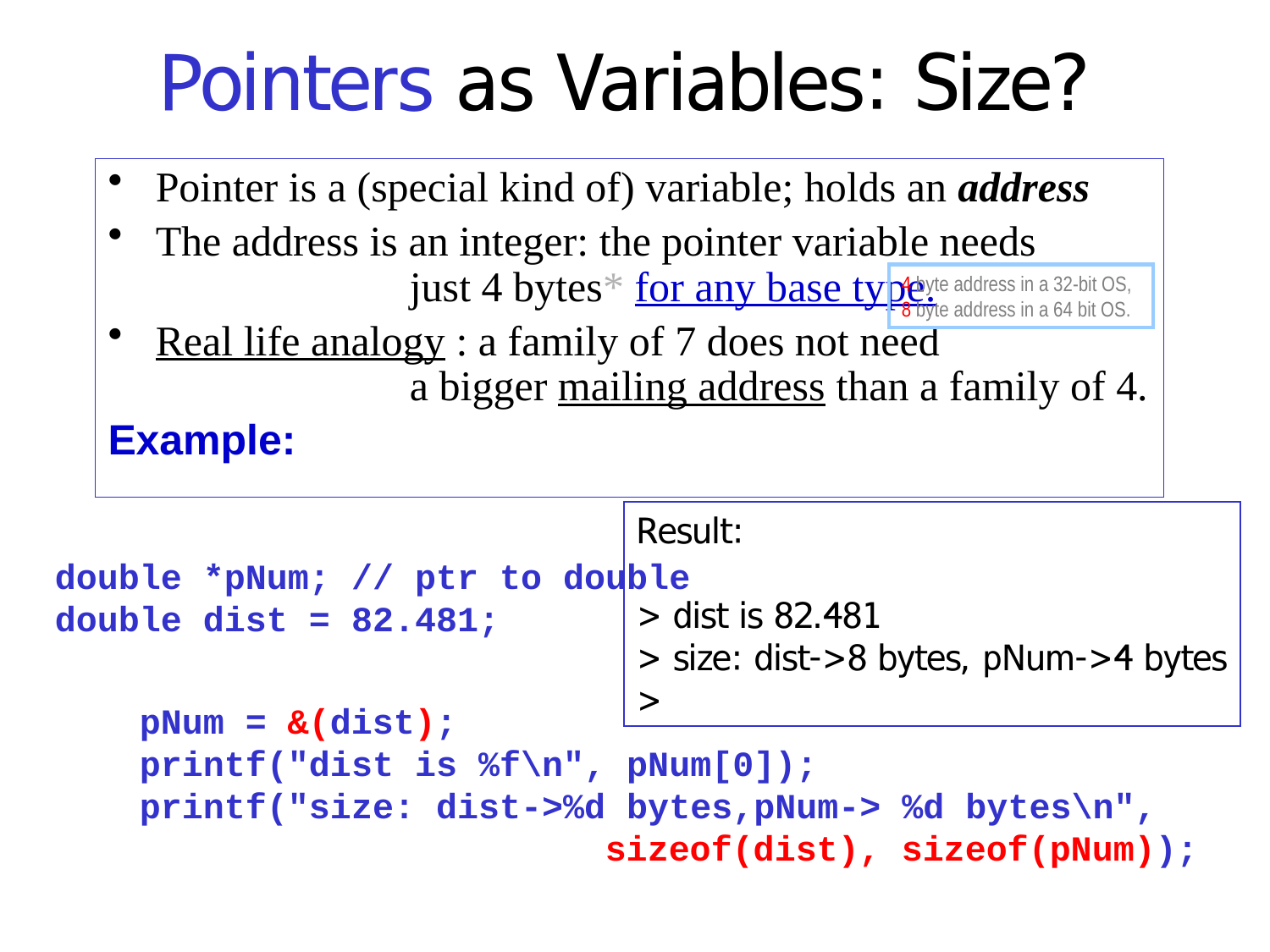

# Pointers as Variables: Size?
Pointer is a (special kind of) variable; holds an address
The address is an integer: the pointer variable needs
		just 4 bytes* for any base type.
Real life analogy : a family of 7 does not need
                        a bigger mailing address than a family of 4.
Example:
4 byte address in a 32-bit OS,
8 byte address in a 64 bit OS.
Result:

> dist is 82.481
> size: dist->8 bytes, pNum->4 bytes
>
double *pNum; // ptr to double
double dist = 82.481;
    pNum = &(dist);
    printf("dist is %f\n", pNum[0]);
    printf("size: dist->%d bytes,pNum-> %d bytes\n",
				  sizeof(dist), sizeof(pNum));